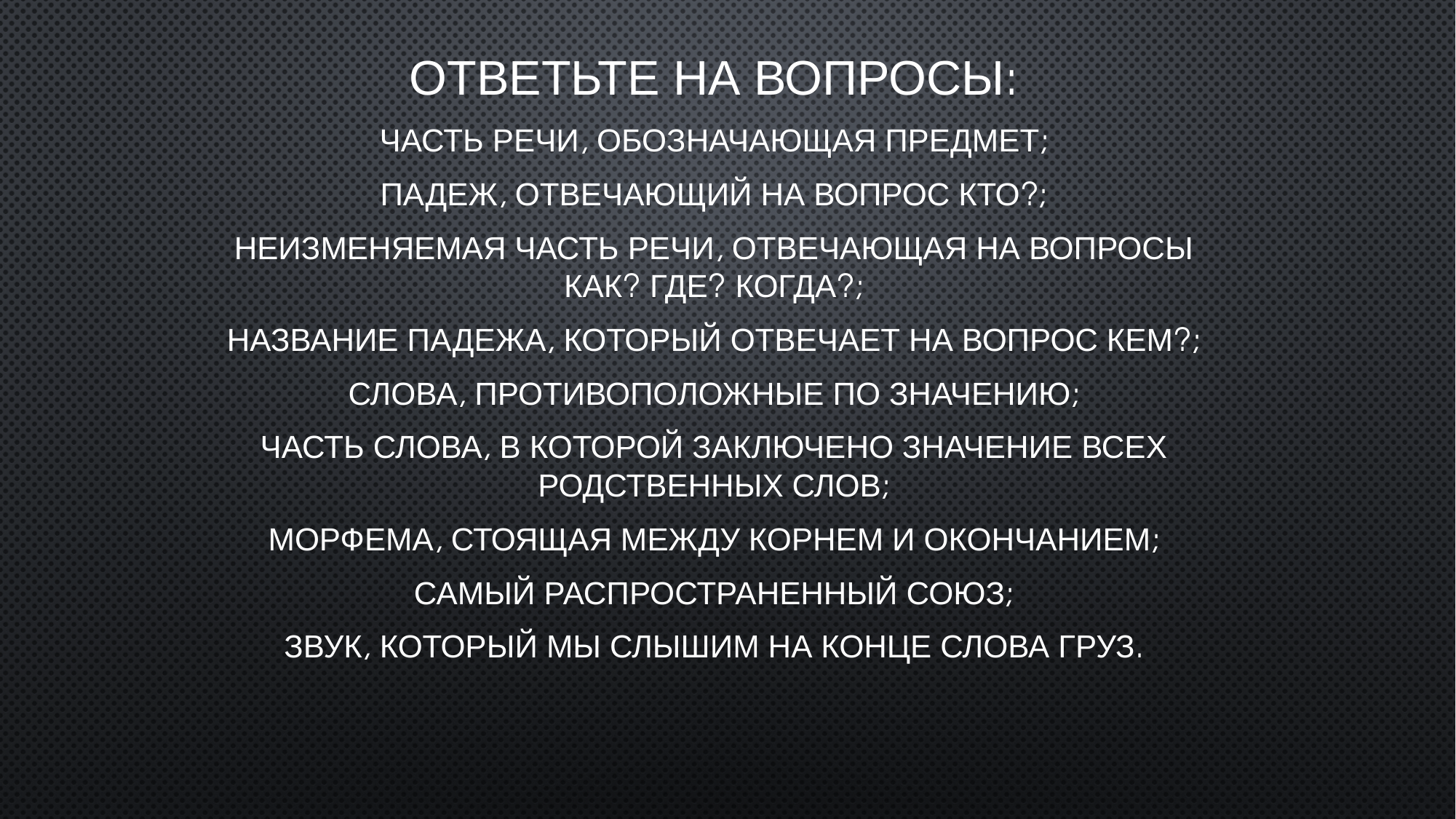

Ответьте на вопросы:
часть речи, обозначающая предмет;
падеж, отвечающий на вопрос кто?;
неизменяемая часть речи, отвечающая на вопросы как? где? когда?;
название падежа, который отвечает на вопрос кем?;
слова, противоположные по значению;
часть слова, в которой заключено значение всех родственных слов;
морфема, стоящая между корнем и окончанием;
самый распространенный союз;
звук, который мы слышим на конце слова груз.